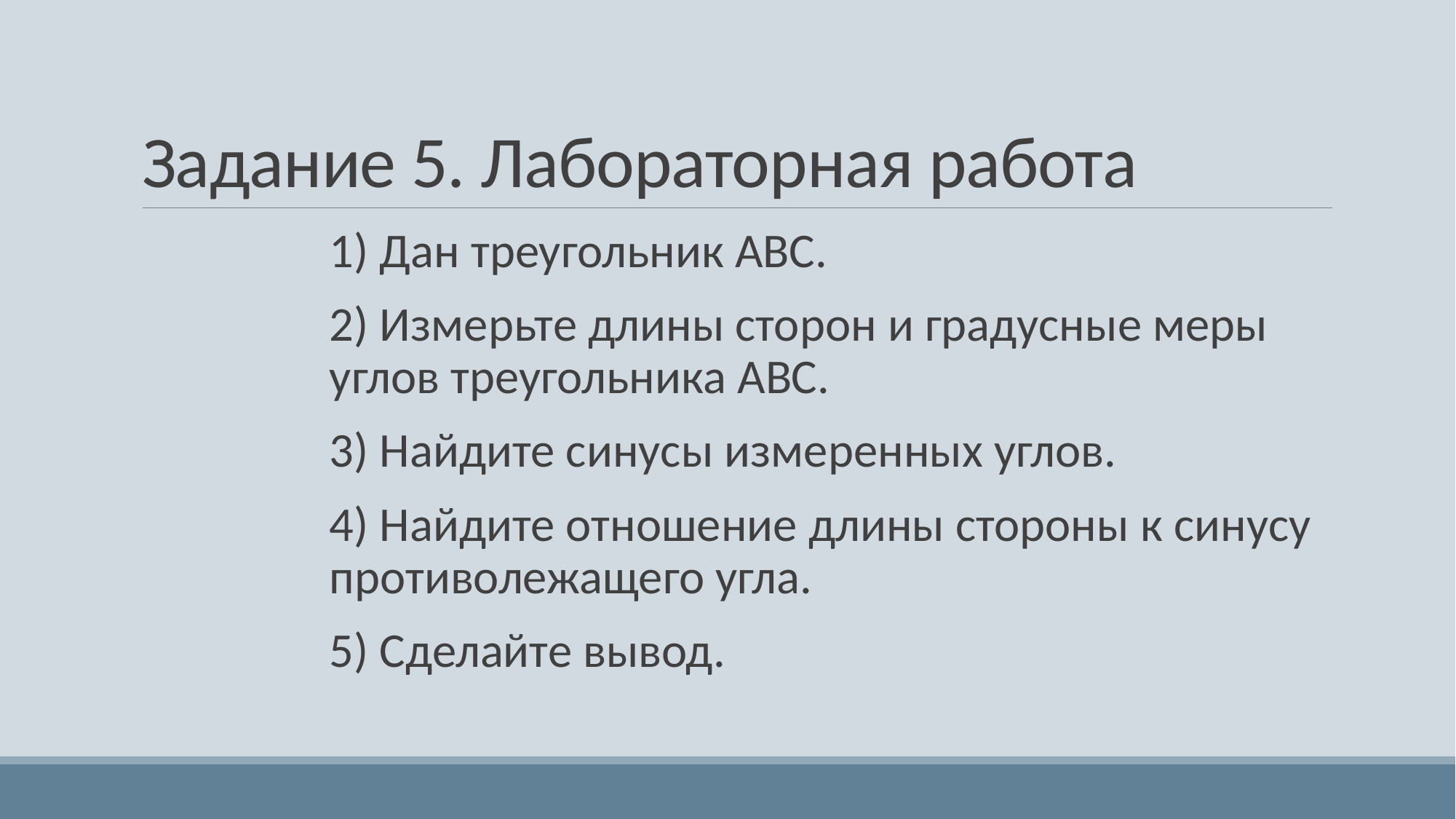

# Задание 5. Лабораторная работа
1) Дан треугольник АВС.
2) Измерьте длины сторон и градусные меры углов треугольника АВС.
3) Найдите синусы измеренных углов.
4) Найдите отношение длины стороны к синусу противолежащего угла.
5) Сделайте вывод.